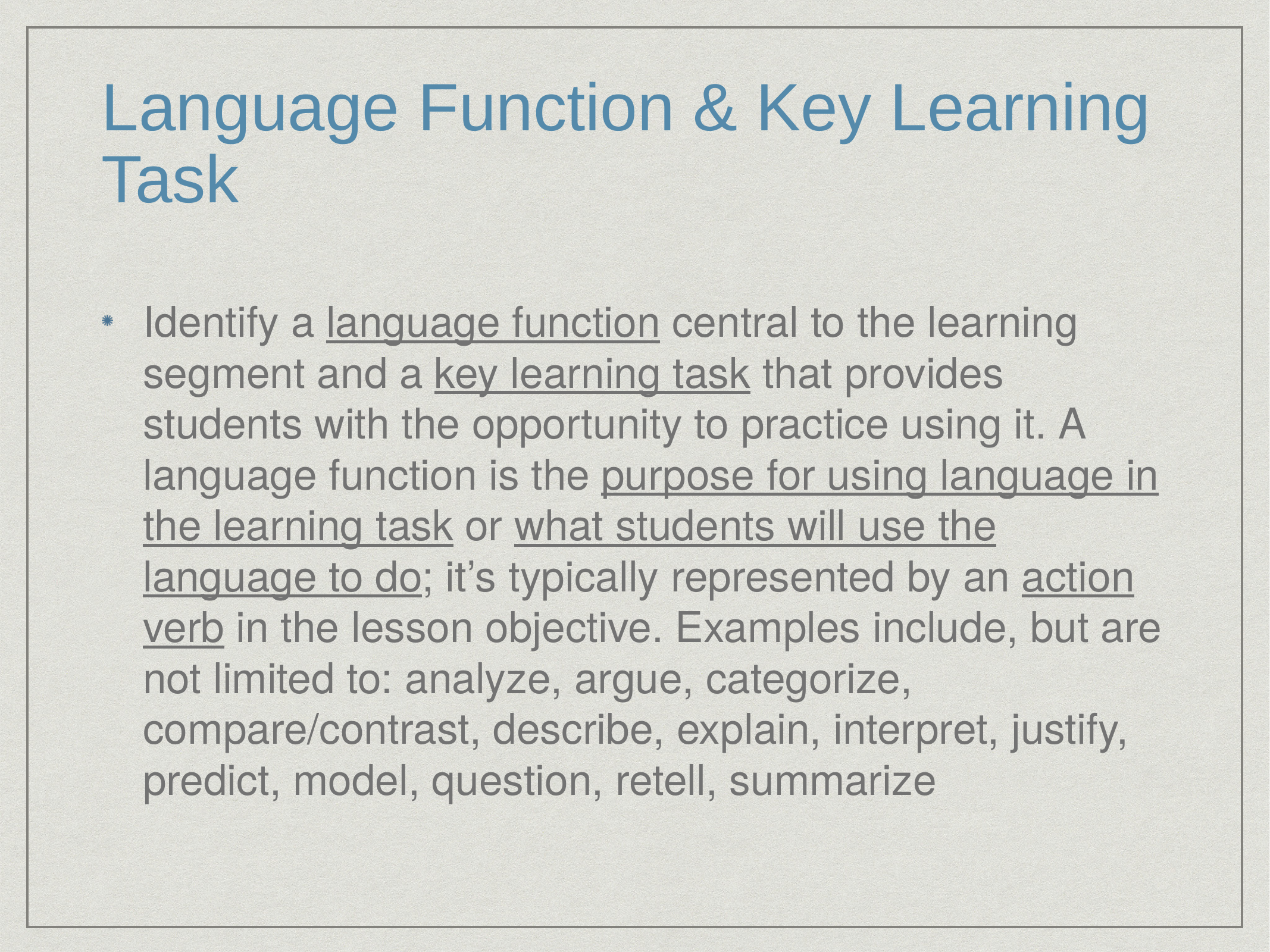

# Language Function & Key Learning Task
Identify a language function central to the learning segment and a key learning task that provides students with the opportunity to practice using it. A language function is the purpose for using language in the learning task or what students will use the language to do; it’s typically represented by an action verb in the lesson objective. Examples include, but are not limited to: analyze, argue, categorize, compare/contrast, describe, explain, interpret, justify, predict, model, question, retell, summarize